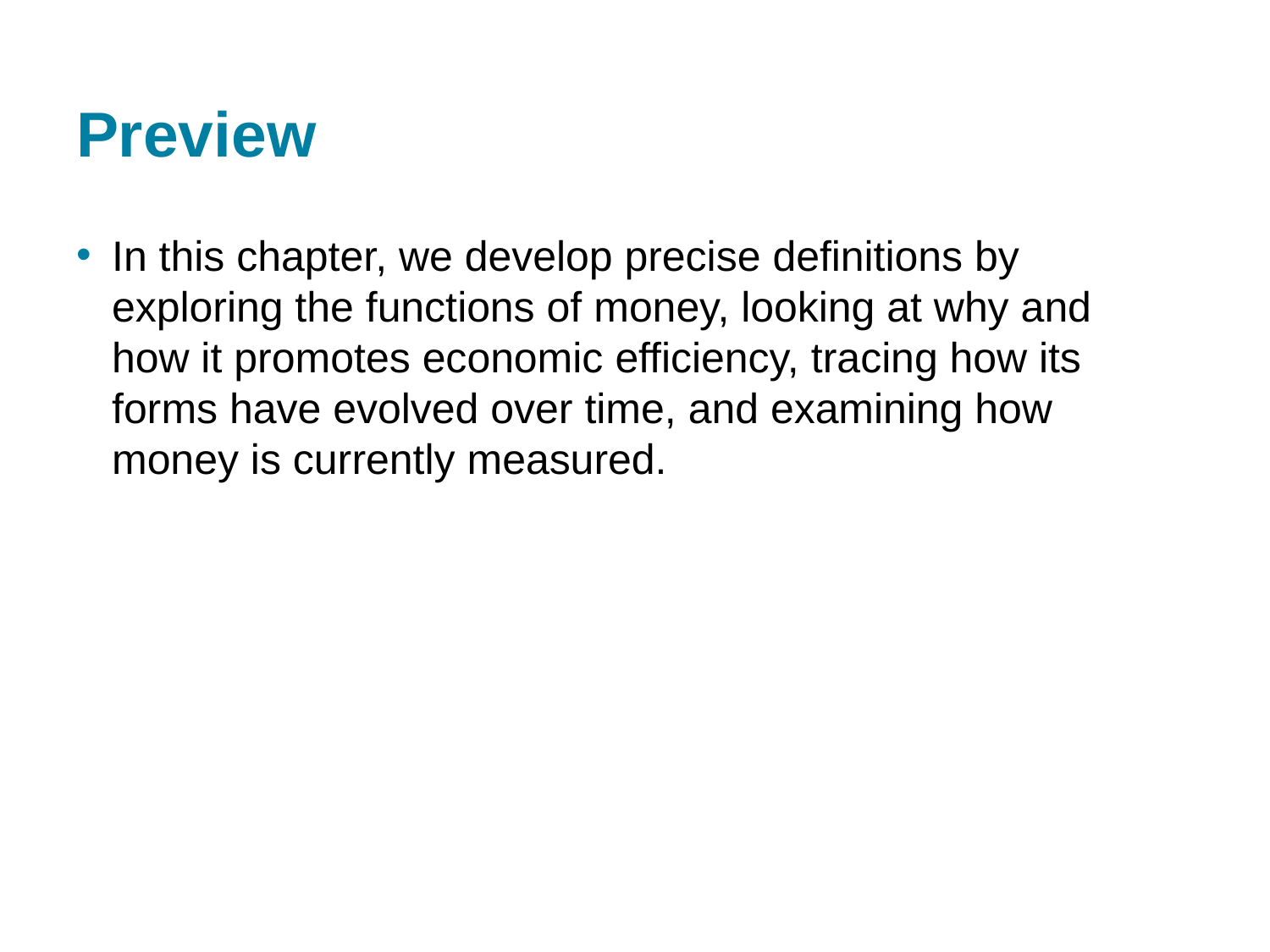

# Preview
In this chapter, we develop precise definitions by exploring the functions of money, looking at why and how it promotes economic efficiency, tracing how its forms have evolved over time, and examining how money is currently measured.